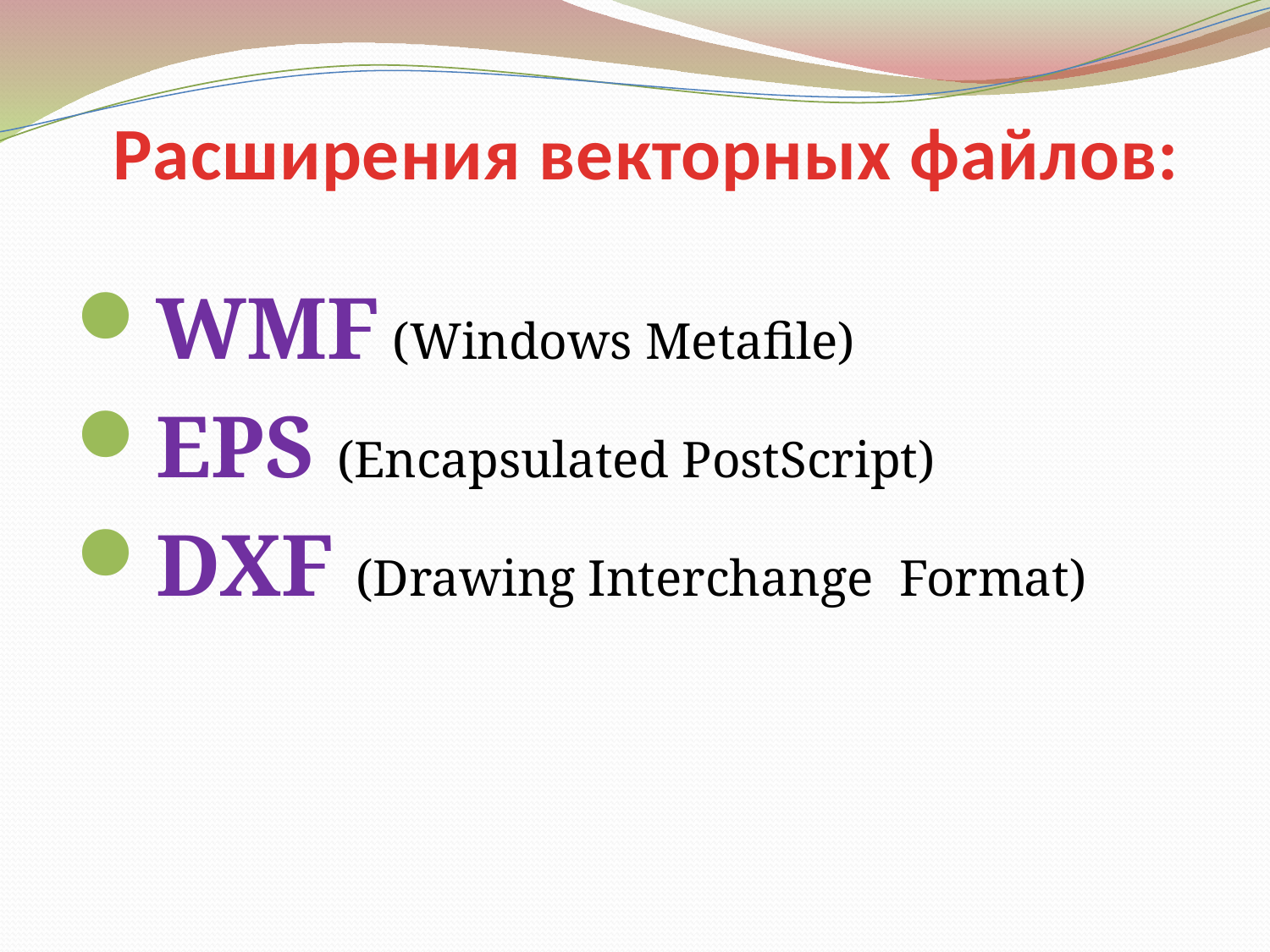

# Расширения векторных файлов:
WMF (Windows Metafile)
EPS (Encapsulated PostScript)
DXF (Drawing Interchange  Format)